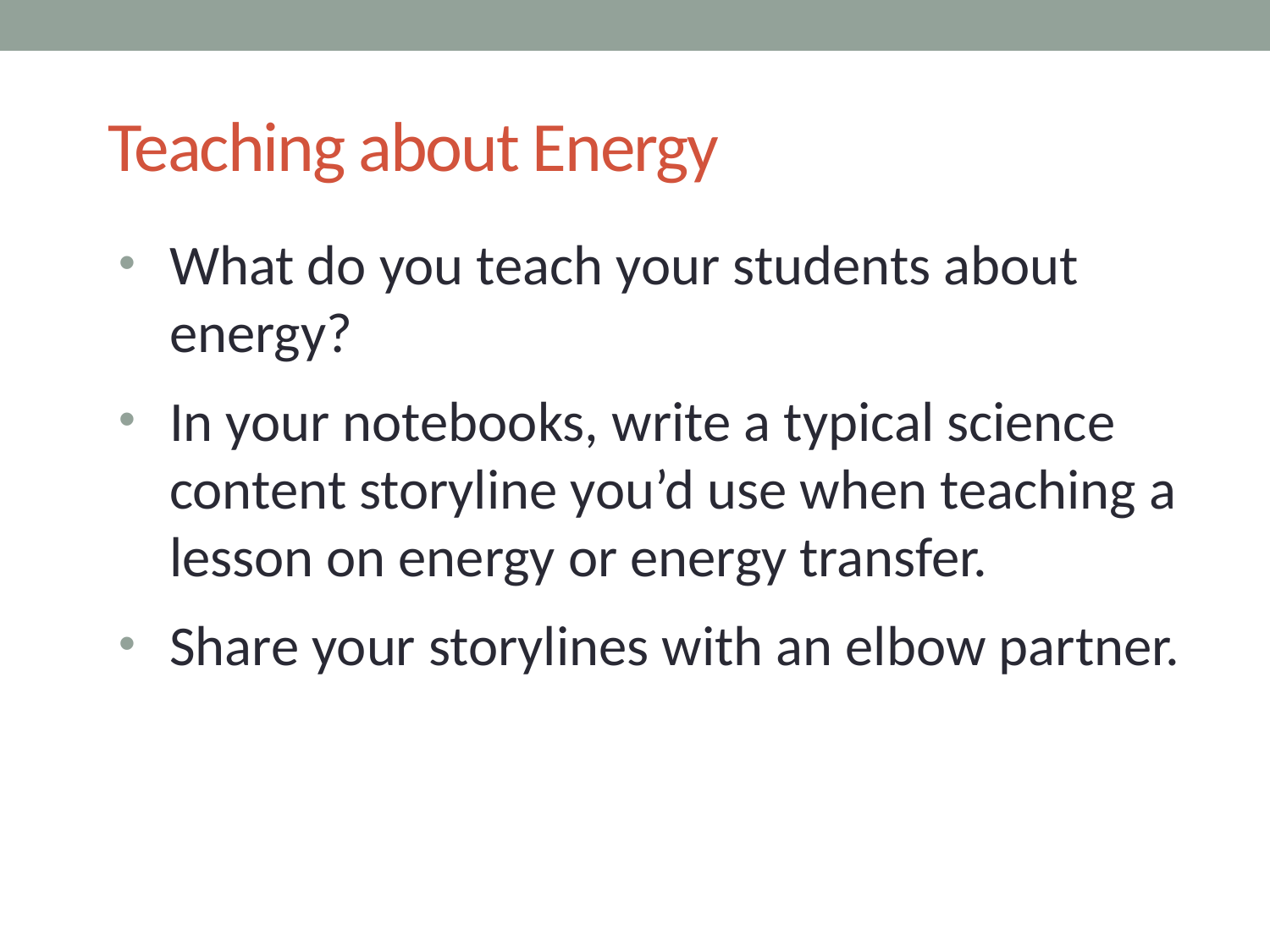

# Teaching about Energy
What do you teach your students about energy?
In your notebooks, write a typical science content storyline you’d use when teaching a lesson on energy or energy transfer.
Share your storylines with an elbow partner.